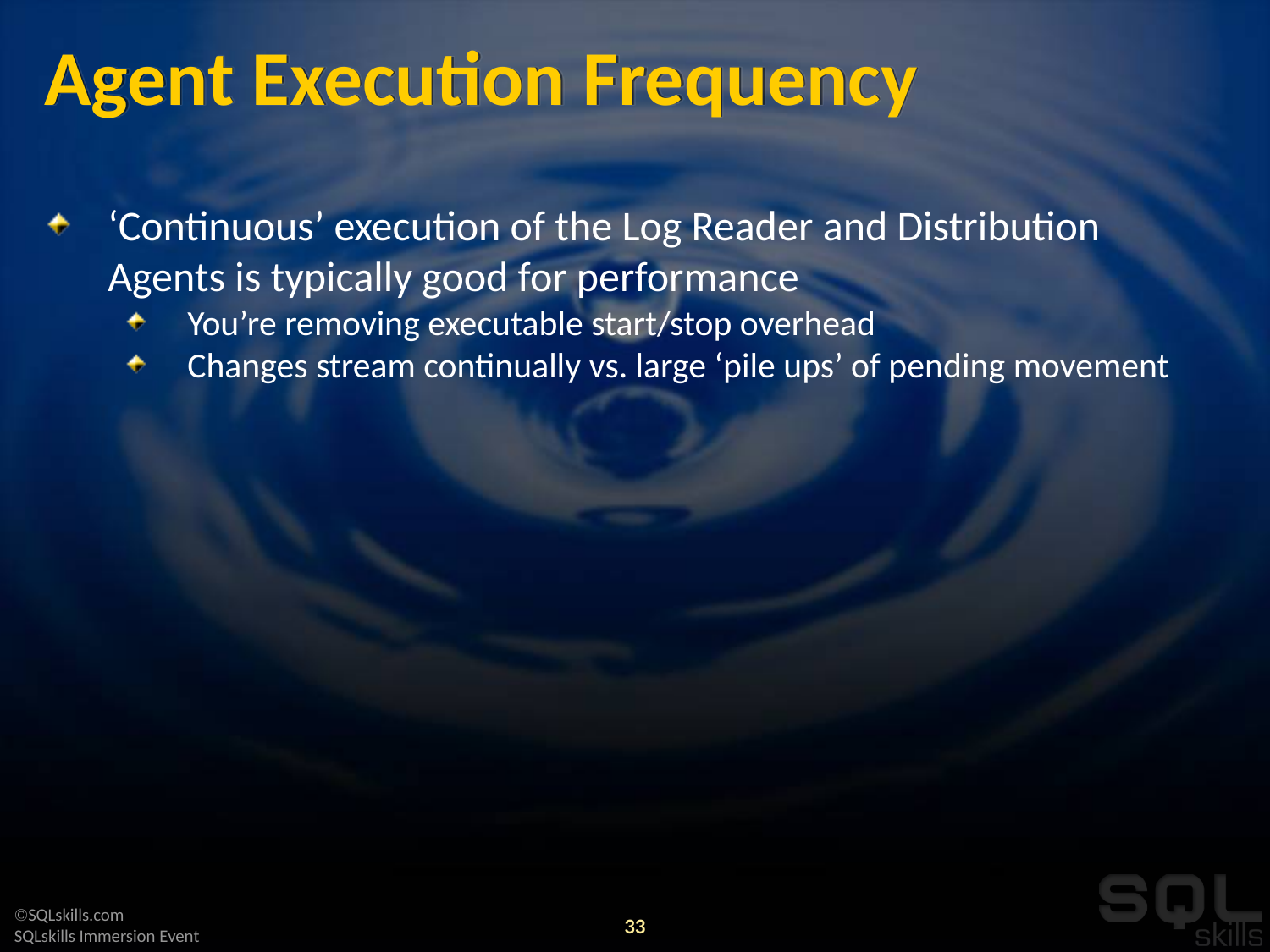

# Agent Execution Frequency
‘Continuous’ execution of the Log Reader and Distribution Agents is typically good for performance
You’re removing executable start/stop overhead
Changes stream continually vs. large ‘pile ups’ of pending movement
33